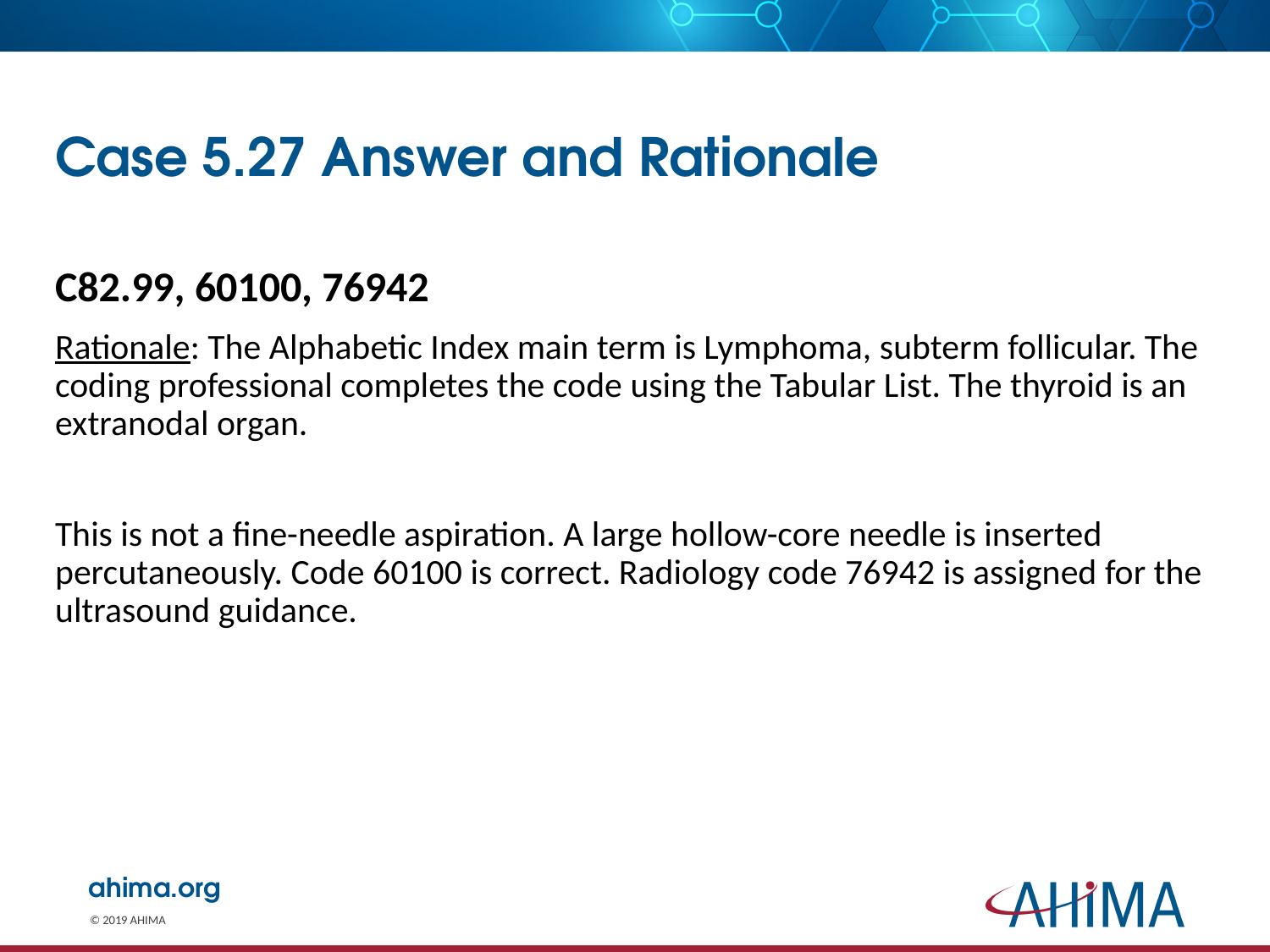

# Case 5.27 Answer and Rationale

C82.99, 60100, 76942
Rationale: The Alphabetic Index main term is Lymphoma, subterm follicular. The coding professional completes the code using the Tabular List. The thyroid is an extranodal organ.

This is not a fine-needle aspiration. A large hollow-core needle is inserted percutaneously. Code 60100 is correct. Radiology code 76942 is assigned for the ultrasound guidance.